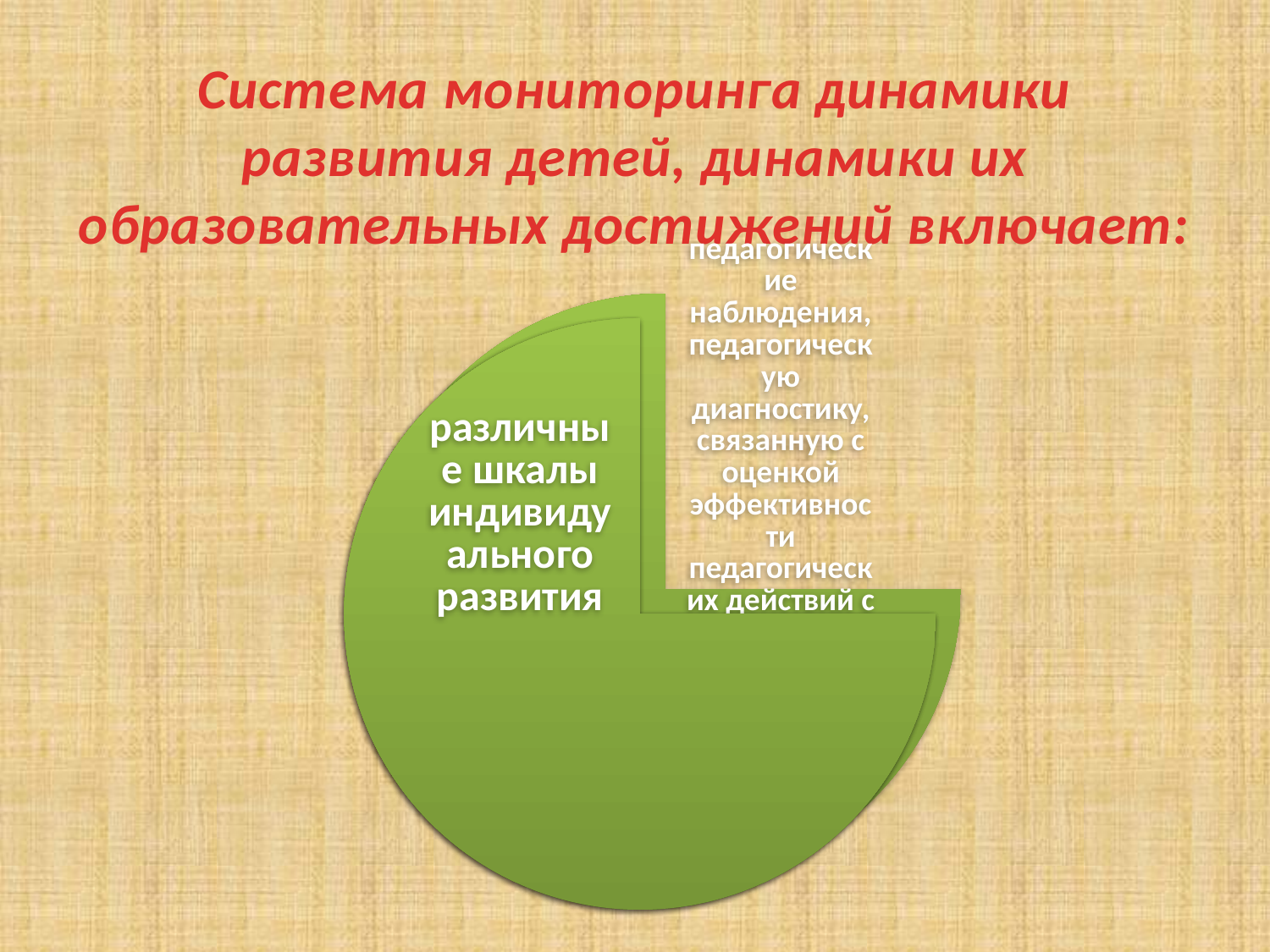

# Система мониторинга динамики развития детей, динамики их образовательных достижений включает:
карты развития ребенка
различные шкалы индивидуального развития